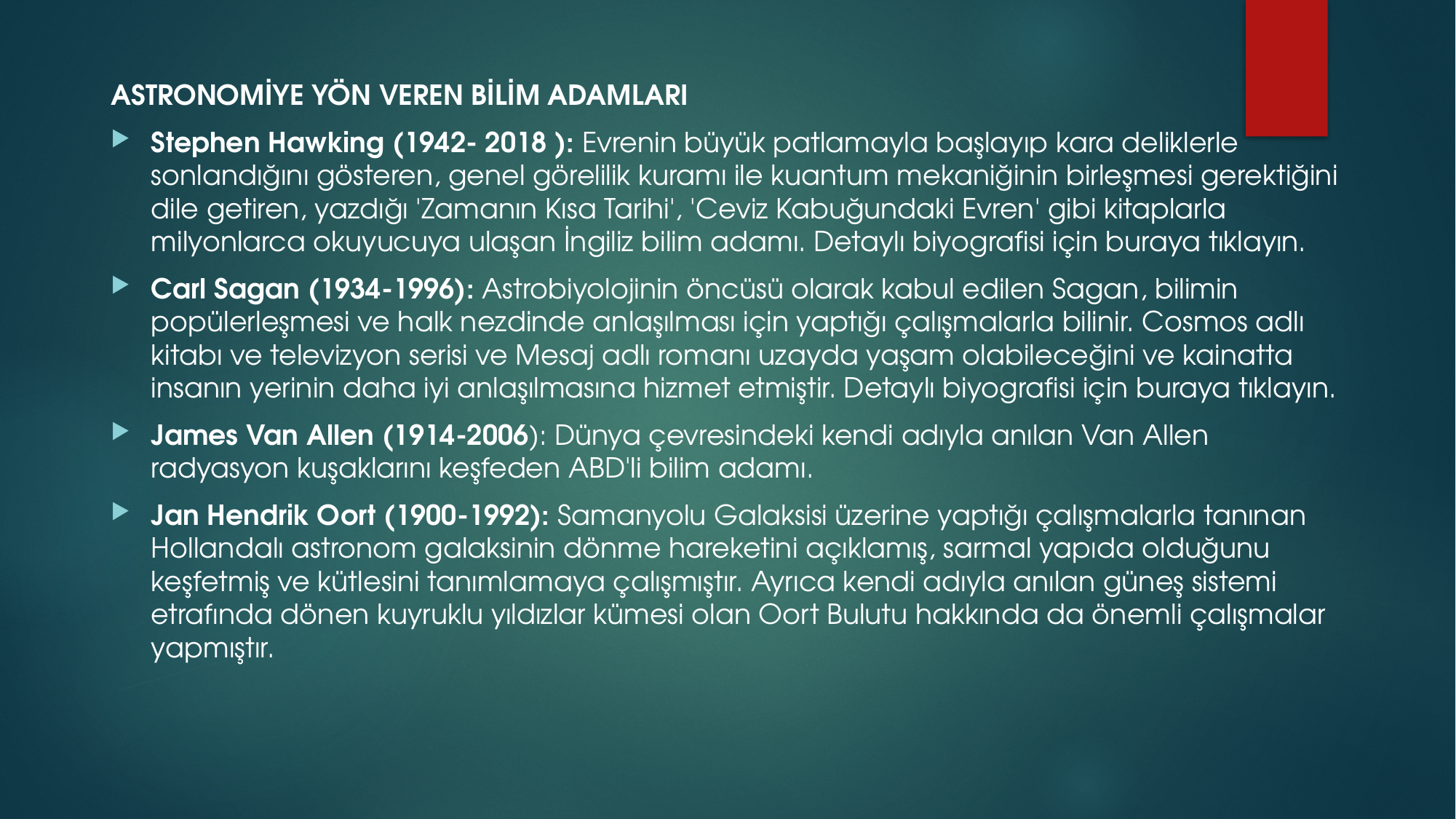

ASTRONOMİYE YÖN VEREN BİLİM ADAMLARI
Stephen Hawking (1942- 2018 ): Evrenin büyük patlamayla başlayıp kara deliklerle sonlandığını gösteren, genel görelilik kuramı ile kuantum mekaniğinin birleşmesi gerektiğini dile getiren, yazdığı 'Zamanın Kısa Tarihi', 'Ceviz Kabuğundaki Evren' gibi kitaplarla milyonlarca okuyucuya ulaşan İngiliz bilim adamı. Detaylı biyografisi için buraya tıklayın.
Carl Sagan (1934-1996): Astrobiyolojinin öncüsü olarak kabul edilen Sagan, bilimin popülerleşmesi ve halk nezdinde anlaşılması için yaptığı çalışmalarla bilinir. Cosmos adlı kitabı ve televizyon serisi ve Mesaj adlı romanı uzayda yaşam olabileceğini ve kainatta insanın yerinin daha iyi anlaşılmasına hizmet etmiştir. Detaylı biyografisi için buraya tıklayın.
James Van Allen (1914-2006): Dünya çevresindeki kendi adıyla anılan Van Allen radyasyon kuşaklarını keşfeden ABD'li bilim adamı.
Jan Hendrik Oort (1900-1992): Samanyolu Galaksisi üzerine yaptığı çalışmalarla tanınan Hollandalı astronom galaksinin dönme hareketini açıklamış, sarmal yapıda olduğunu keşfetmiş ve kütlesini tanımlamaya çalışmıştır. Ayrıca kendi adıyla anılan güneş sistemi etrafında dönen kuyruklu yıldızlar kümesi olan Oort Bulutu hakkında da önemli çalışmalar yapmıştır.